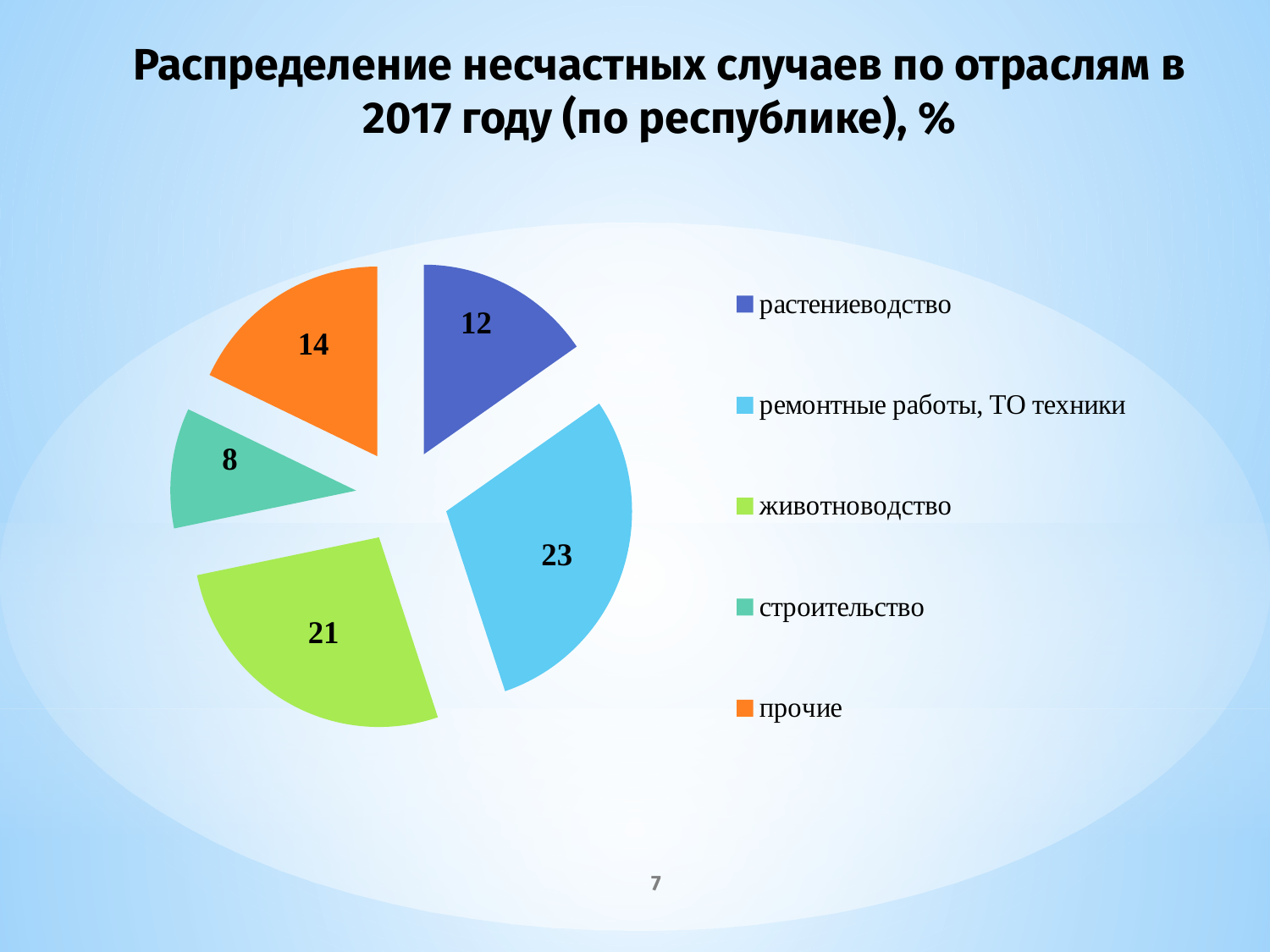

# Распределение несчастных случаев по отраслям в 2017 году (по республике), %

### Chart

| Category | Причины несчастных случаев с летальным исходом |
|---|---|
| растениеводство | 12.0 |
| ремонтные работы, ТО техники | 23.0 |
| животноводство | 21.0 |
| строительство | 8.0 |
| прочие  | 14.0 |
7